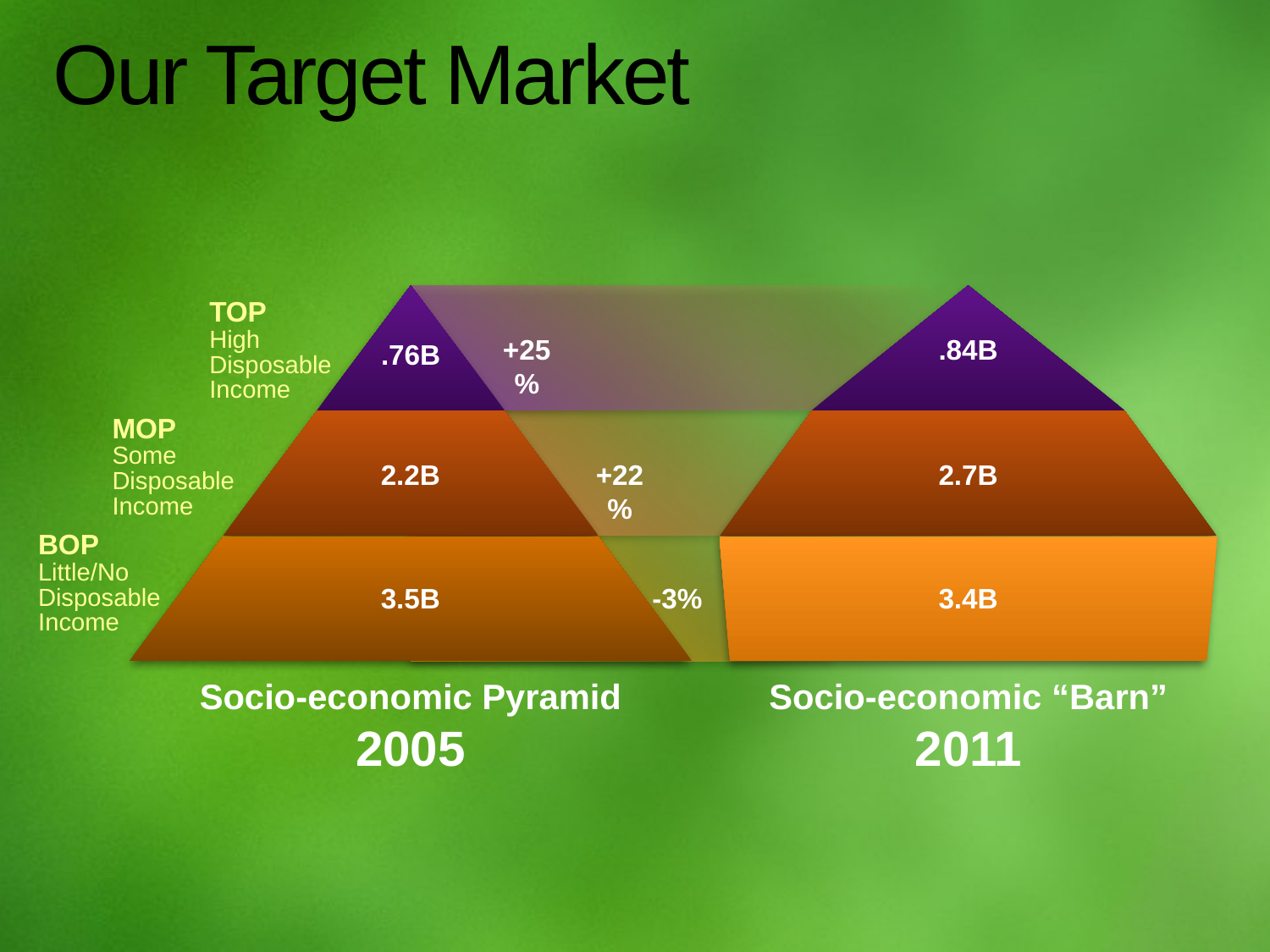

# Our Target Market

+25%
.84B

+22%
2.7B

-3%
3.4B
Socio-economic “Barn”
2011
TOP
High
Disposable
Income
.76B
MOP
Some
Disposable
Income

2.2B
BOP
Little/No
Disposable
Income

3.5B
Socio-economic Pyramid
2005